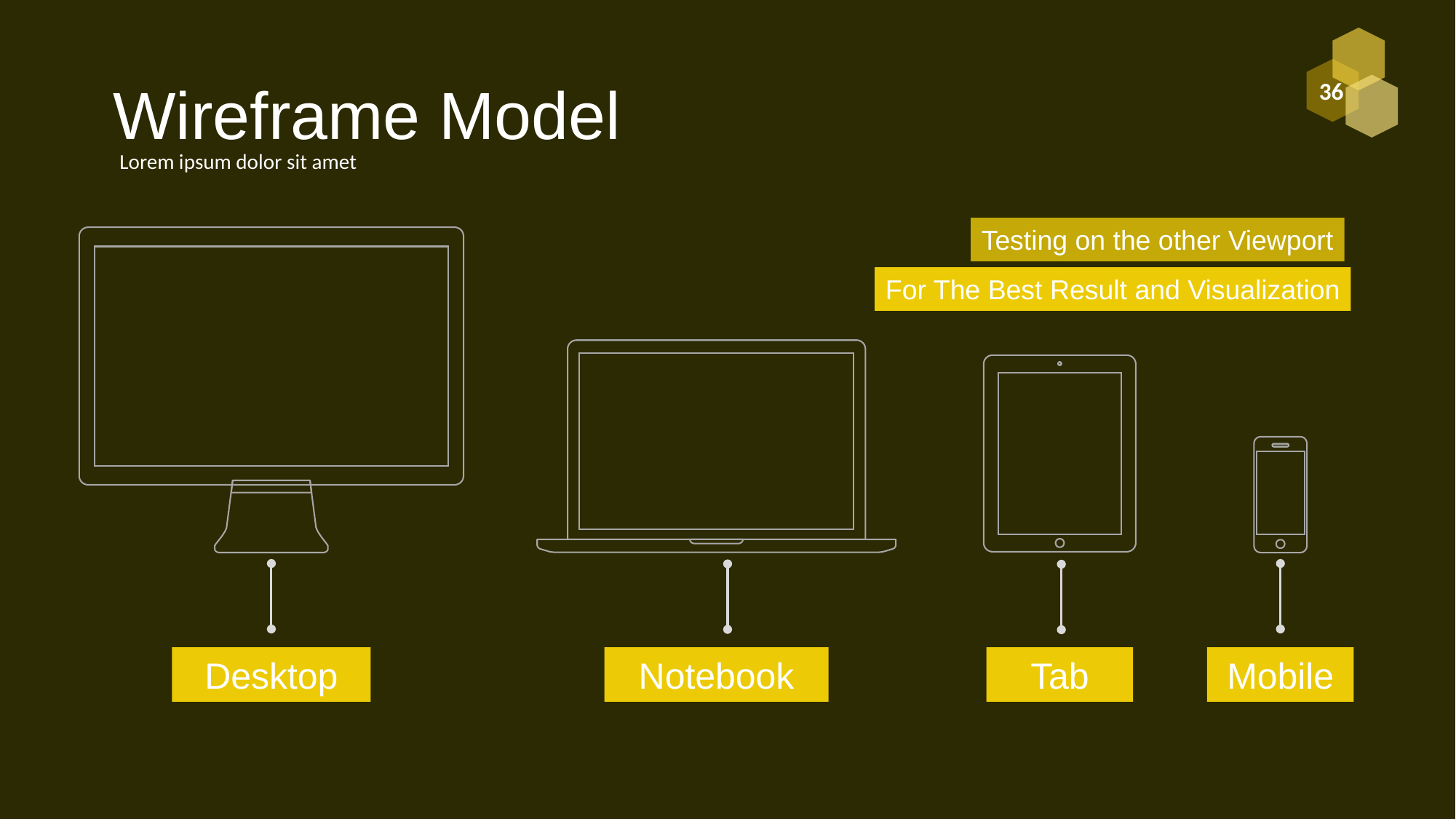

# Wireframe Model
Lorem ipsum dolor sit amet
Testing on the other Viewport

For The Best Result and Visualization

Notebook
Tab
Mobile
Desktop